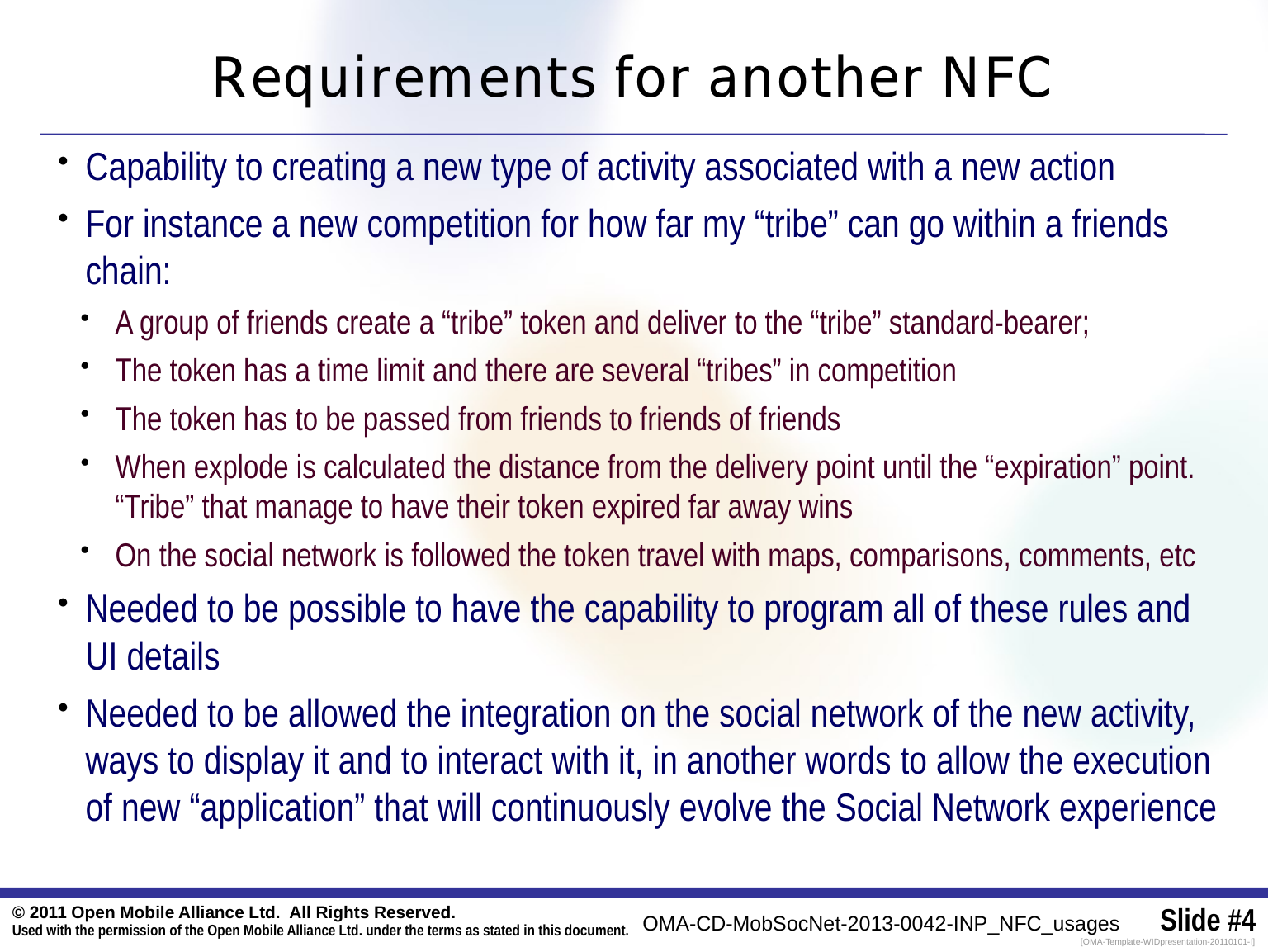

# Requirements for another NFC
Capability to creating a new type of activity associated with a new action
For instance a new competition for how far my “tribe” can go within a friends chain:
A group of friends create a “tribe” token and deliver to the “tribe” standard-bearer;
The token has a time limit and there are several “tribes” in competition
The token has to be passed from friends to friends of friends
When explode is calculated the distance from the delivery point until the “expiration” point. “Tribe” that manage to have their token expired far away wins
On the social network is followed the token travel with maps, comparisons, comments, etc
Needed to be possible to have the capability to program all of these rules and UI details
Needed to be allowed the integration on the social network of the new activity, ways to display it and to interact with it, in another words to allow the execution of new “application” that will continuously evolve the Social Network experience